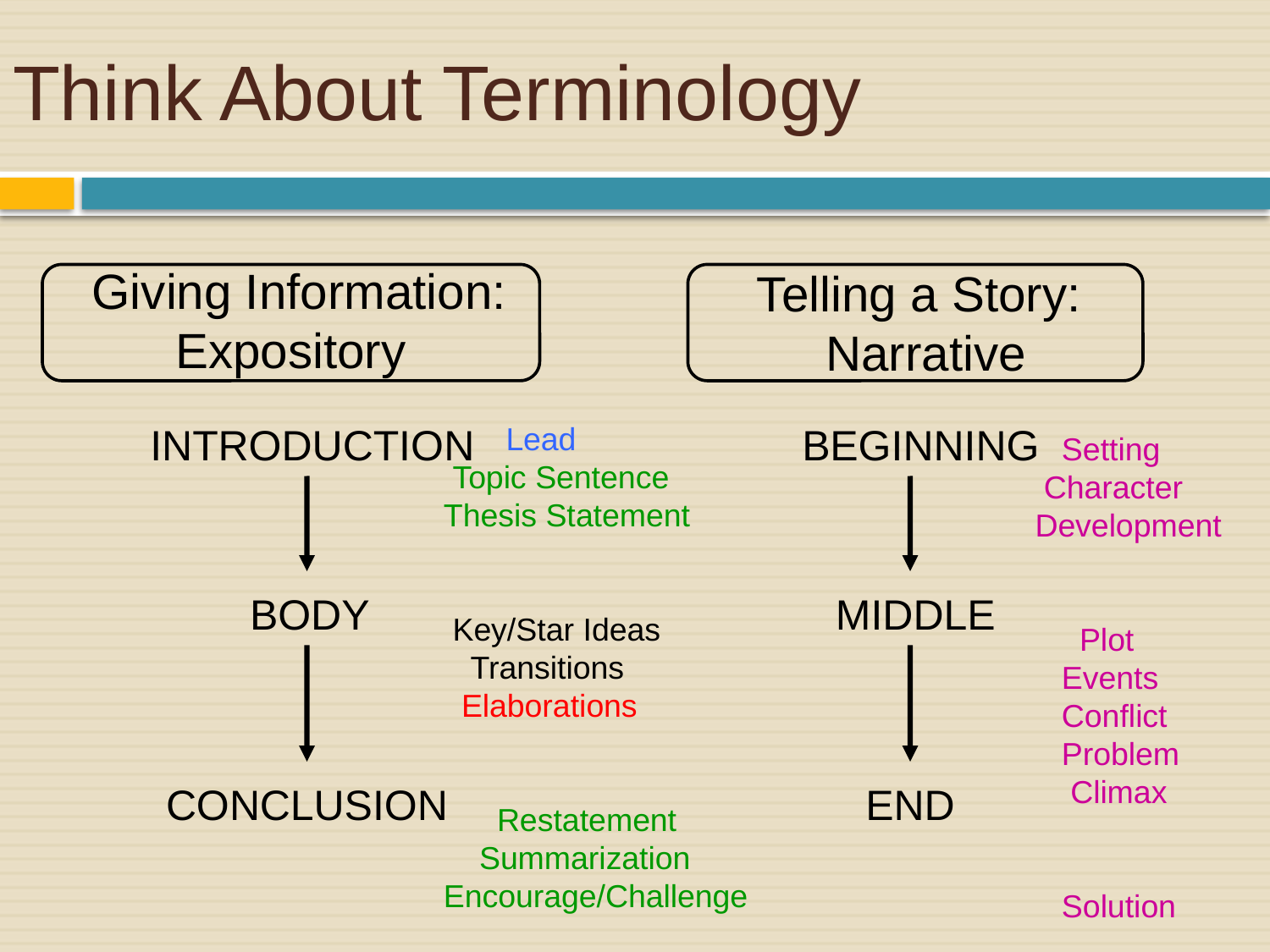

# Think About Terminology
     Giving Information:
Expository
Telling a Story:
Narrative

INTRODUCTION
       Lead
 Topic Sentence
Thesis Statement

 Key/Star Ideas
   Transitions
  Elaborations

      Restatement
    Summarization
Encourage/Challenge
BEGINNING
       Setting
     Character
    Development

         Plot
       Events
       Conflict
       Problem
        Climax

       Solution

BODY
MIDDLE

CONCLUSION
END